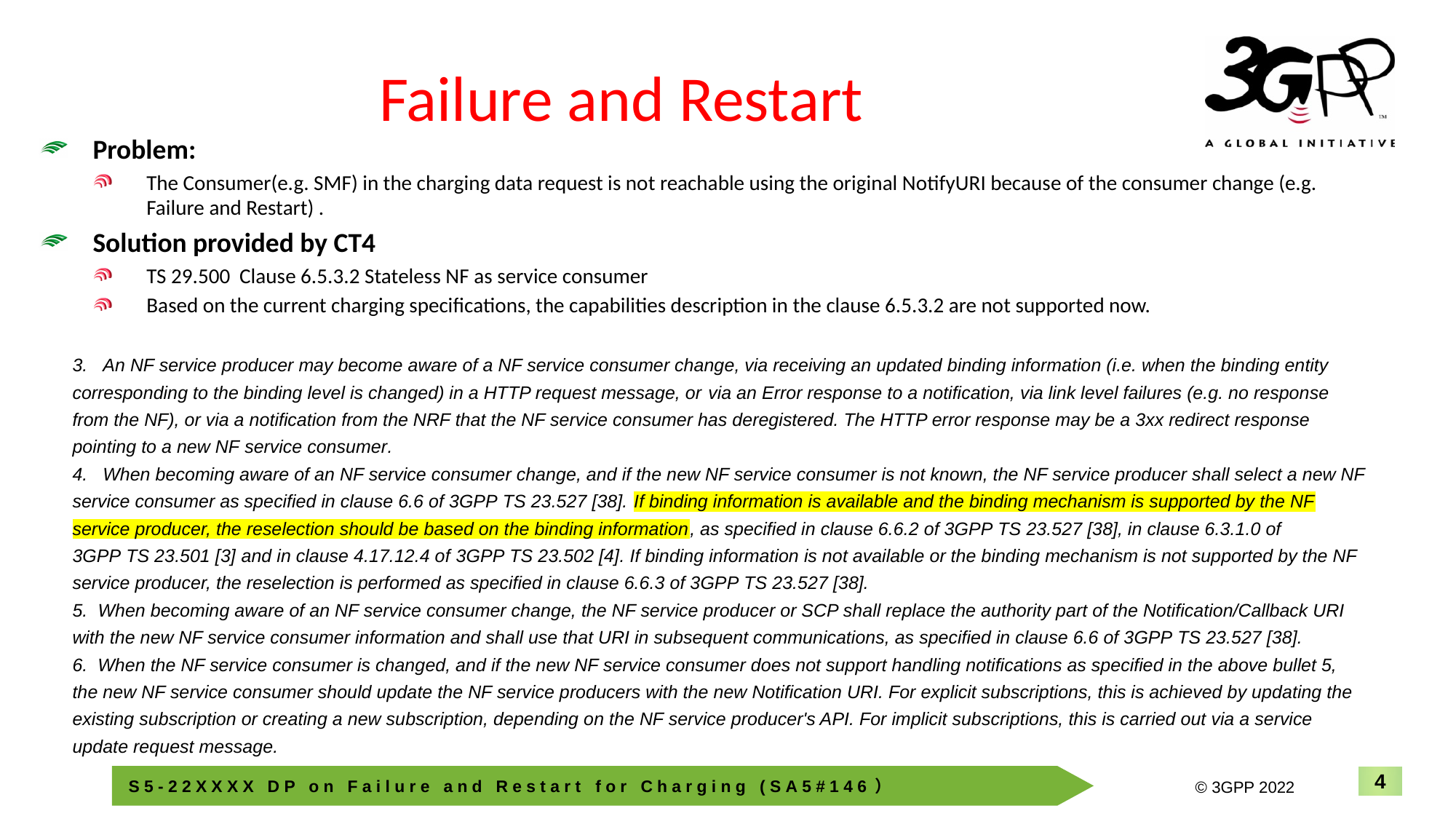

# Failure and Restart
Problem:
The Consumer(e.g. SMF) in the charging data request is not reachable using the original NotifyURI because of the consumer change (e.g. Failure and Restart) .
Solution provided by CT4
TS 29.500  Clause 6.5.3.2 Stateless NF as service consumer
Based on the current charging specifications, the capabilities description in the clause 6.5.3.2 are not supported now.
3.   An NF service producer may become aware of a NF service consumer change, via receiving an updated binding information (i.e. when the binding entity corresponding to the binding level is changed) in a HTTP request message, or via an Error response to a notification, via link level failures (e.g. no response from the NF), or via a notification from the NRF that the NF service consumer has deregistered. The HTTP error response may be a 3xx redirect response pointing to a new NF service consumer.
4.   When becoming aware of an NF service consumer change, and if the new NF service consumer is not known, the NF service producer shall select a new NF service consumer as specified in clause 6.6 of 3GPP TS 23.527 [38]. If binding information is available and the binding mechanism is supported by the NF service producer, the reselection should be based on the binding information, as specified in clause 6.6.2 of 3GPP TS 23.527 [38], in clause 6.3.1.0 of 3GPP TS 23.501 [3] and in clause 4.17.12.4 of 3GPP TS 23.502 [4]. If binding information is not available or the binding mechanism is not supported by the NF service producer, the reselection is performed as specified in clause 6.6.3 of 3GPP TS 23.527 [38].
5.  When becoming aware of an NF service consumer change, the NF service producer or SCP shall replace the authority part of the Notification/Callback URI with the new NF service consumer information and shall use that URI in subsequent communications, as specified in clause 6.6 of 3GPP TS 23.527 [38].
6.  When the NF service consumer is changed, and if the new NF service consumer does not support handling notifications as specified in the above bullet 5, the new NF service consumer should update the NF service producers with the new Notification URI. For explicit subscriptions, this is achieved by updating the existing subscription or creating a new subscription, depending on the NF service producer's API. For implicit subscriptions, this is carried out via a service update request message.